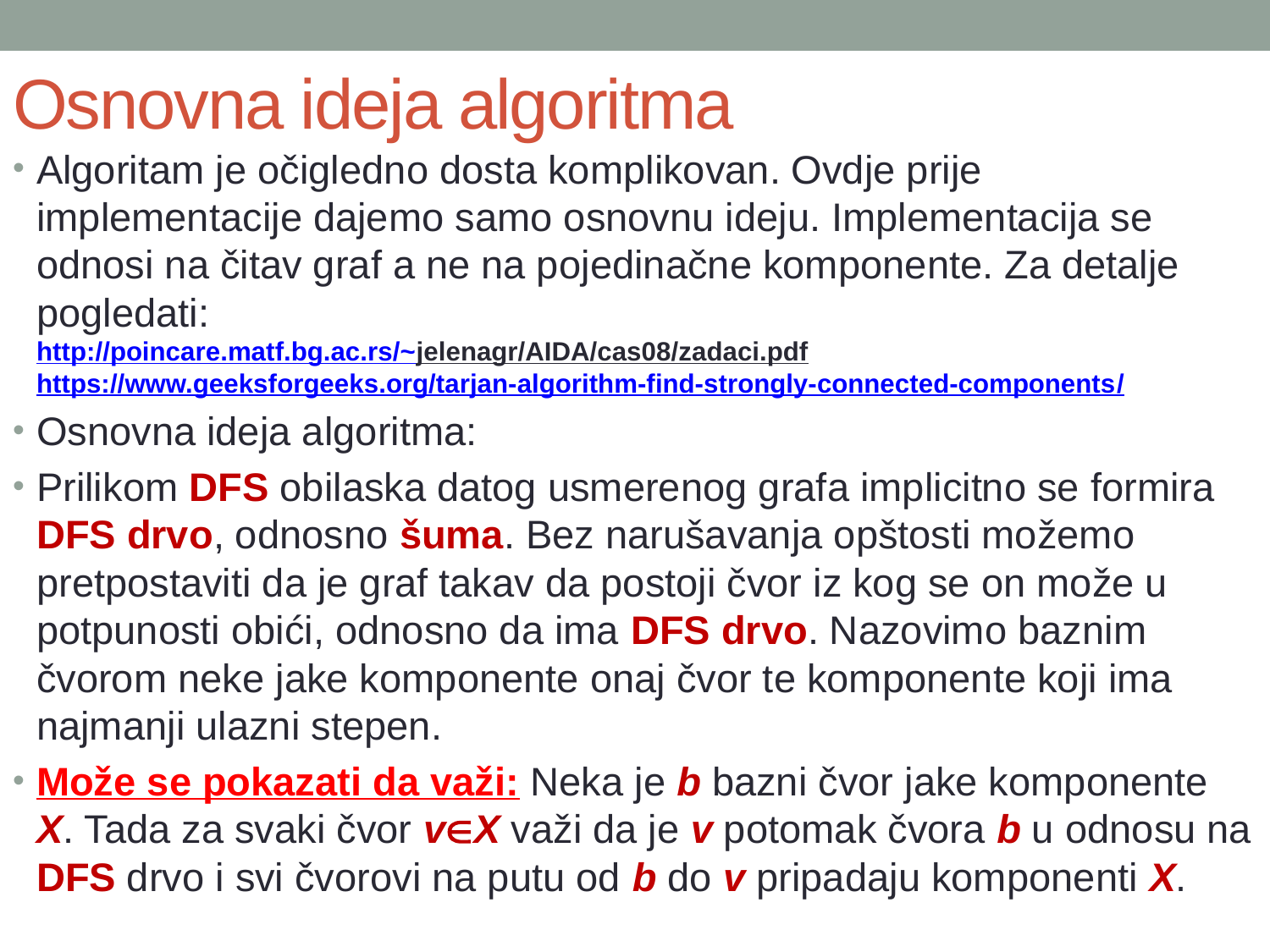

# Osnovna ideja algoritma
Algoritam je očigledno dosta komplikovan. Ovdje prije implementacije dajemo samo osnovnu ideju. Implementacija se odnosi na čitav graf a ne na pojedinačne komponente. Za detalje pogledati:
http://poincare.matf.bg.ac.rs/~jelenagr/AIDA/cas08/zadaci.pdf
https://www.geeksforgeeks.org/tarjan-algorithm-find-strongly-connected-components/
Osnovna ideja algoritma:
Prilikom DFS obilaska datog usmerenog grafa implicitno se formira DFS drvo, odnosno šuma. Bez narušavanja opštosti možemo pretpostaviti da je graf takav da postoji čvor iz kog se on može u potpunosti obići, odnosno da ima DFS drvo. Nazovimo baznim čvorom neke jake komponente onaj čvor te komponente koji ima najmanji ulazni stepen.
Može se pokazati da važi: Neka je b bazni čvor jake komponente X. Tada za svaki čvor v∈X važi da je v potomak čvora b u odnosu na DFS drvo i svi čvorovi na putu od b do v pripadaju komponenti X.